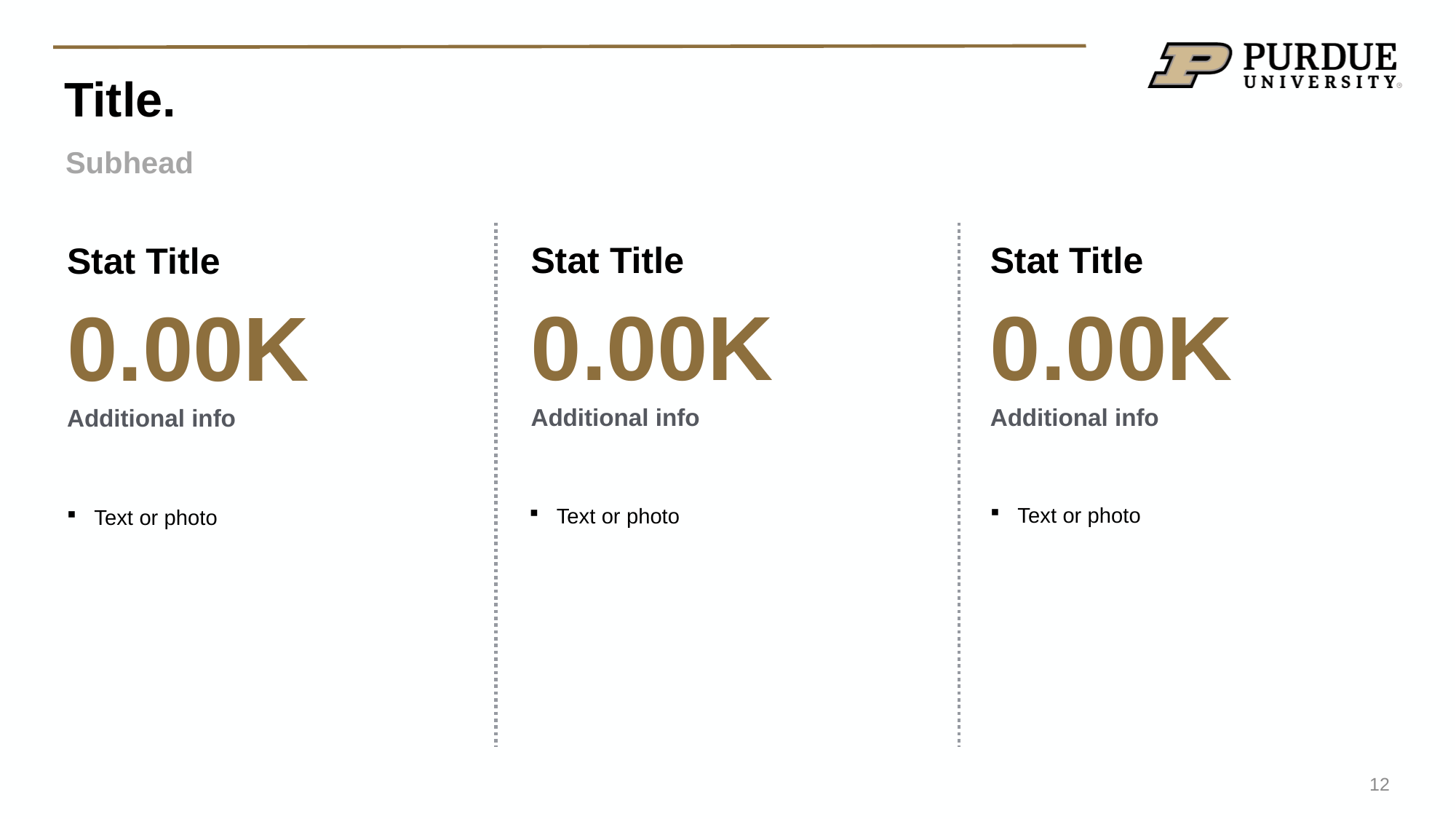

# Title.
Subhead
Stat Title

Stat Title

Stat Title
0.00K

0.00K

0.00K
Additional info

Additional info

Additional info
Text or photo

Text or photo
Text or photo
12